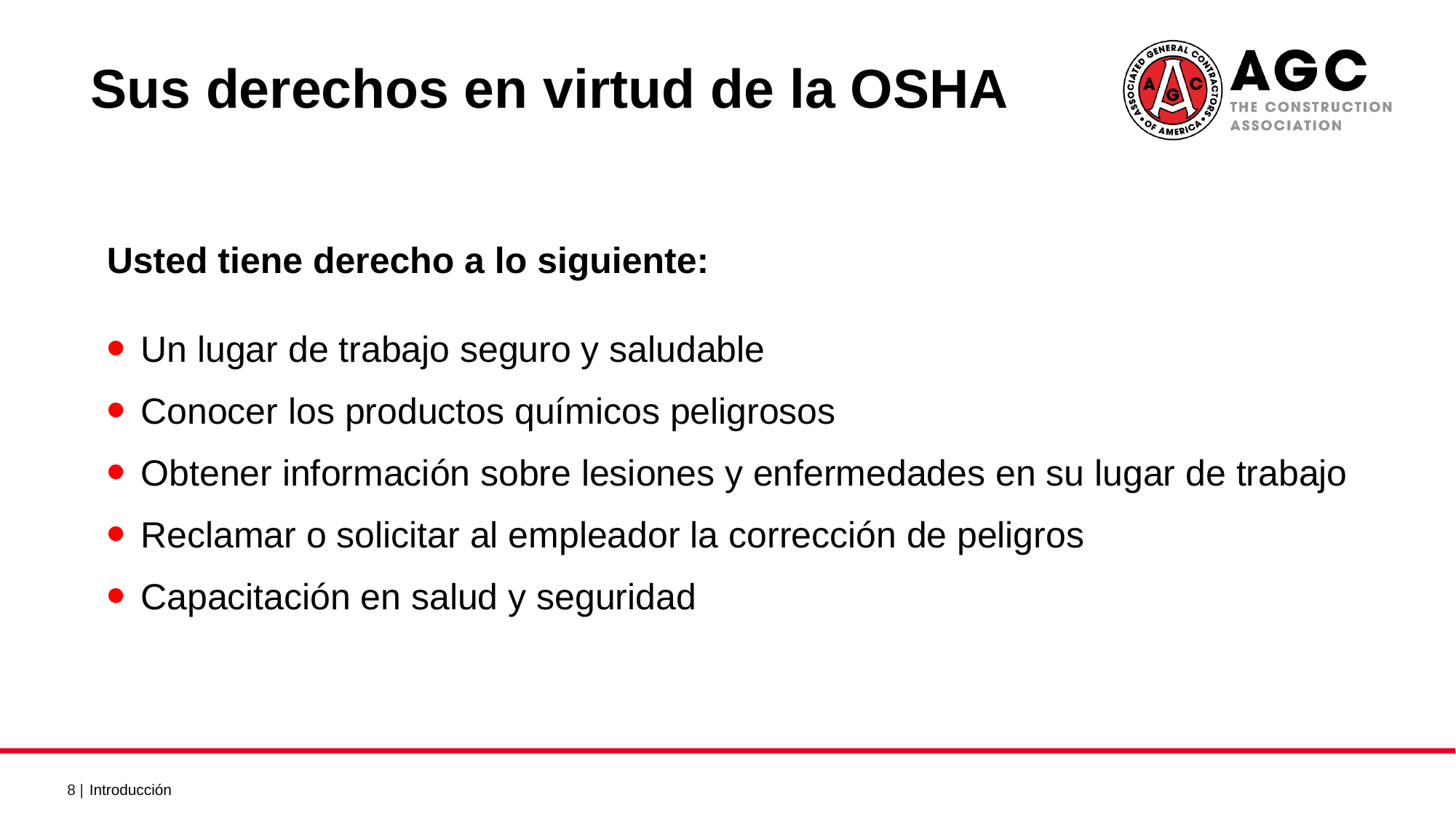

Sus derechos en virtud de la OSHA
Usted tiene derecho a lo siguiente:
Un lugar de trabajo seguro y saludable
Conocer los productos químicos peligrosos
Obtener información sobre lesiones y enfermedades en su lugar de trabajo
Reclamar o solicitar al empleador la corrección de peligros
Capacitación en salud y seguridad
Introducción